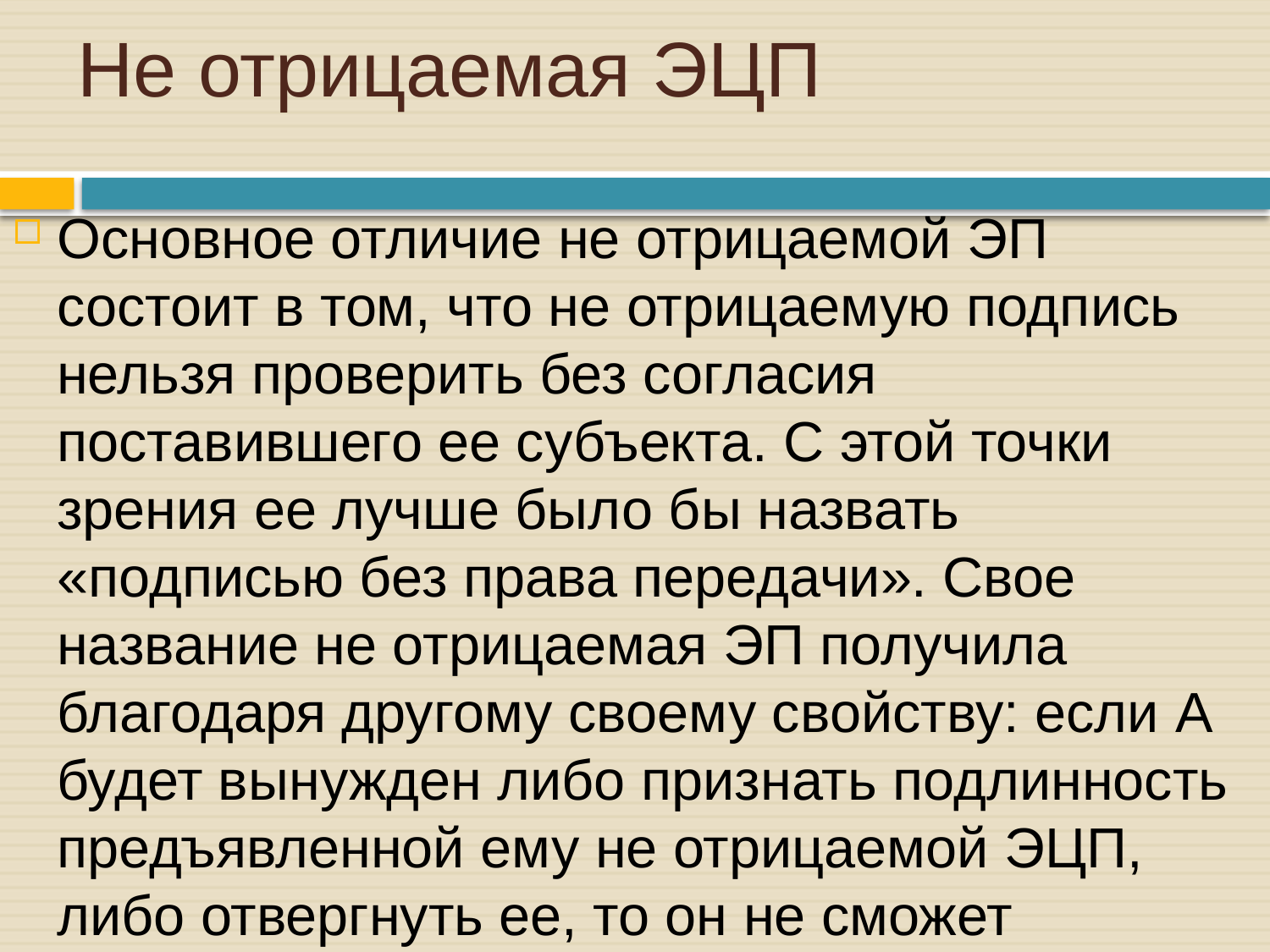

# Не отрицаемая ЭЦП
Основное отличие не отрицаемой ЭП состоит в том, что не отрицаемую подпись нельзя проверить без согласия поставившего ее субъекта. С этой точки зрения ее лучше было бы назвать «подписью без права передачи». Свое название не отрицаемая ЭП получила благодаря другому своему свойству: если A будет вынужден либо признать подлинность предъявленной ему не отрицаемой ЭЦП, либо отвергнуть ее, то он не сможет отказаться от нее в случае, если эта подпись является настоящей.